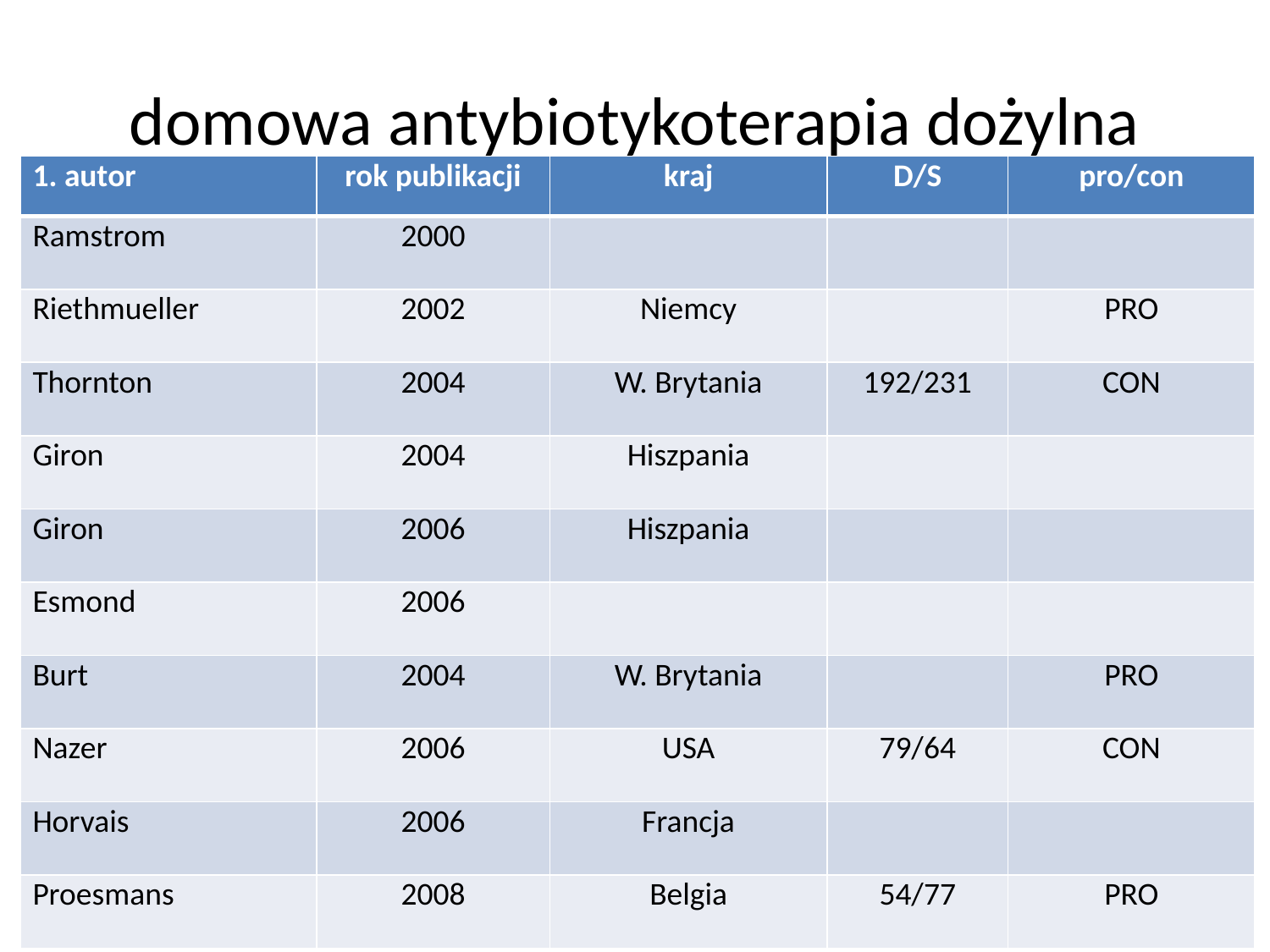

# domowa antybiotykoterapia dożylna
| 1. autor | rok publikacji | kraj | D/S | pro/con |
| --- | --- | --- | --- | --- |
| Ramstrom | 2000 |  |  |  |
| Riethmueller | 2002 | Niemcy |  | PRO |
| Thornton | 2004 | W. Brytania | 192/231 | CON |
| Giron | 2004 | Hiszpania |  |  |
| Giron | 2006 | Hiszpania |  |  |
| Esmond | 2006 |  |  |  |
| Burt | 2004 | W. Brytania |  | PRO |
| Nazer | 2006 | USA | 79/64 | CON |
| Horvais | 2006 | Francja |  |  |
| Proesmans | 2008 | Belgia | 54/77 | PRO |